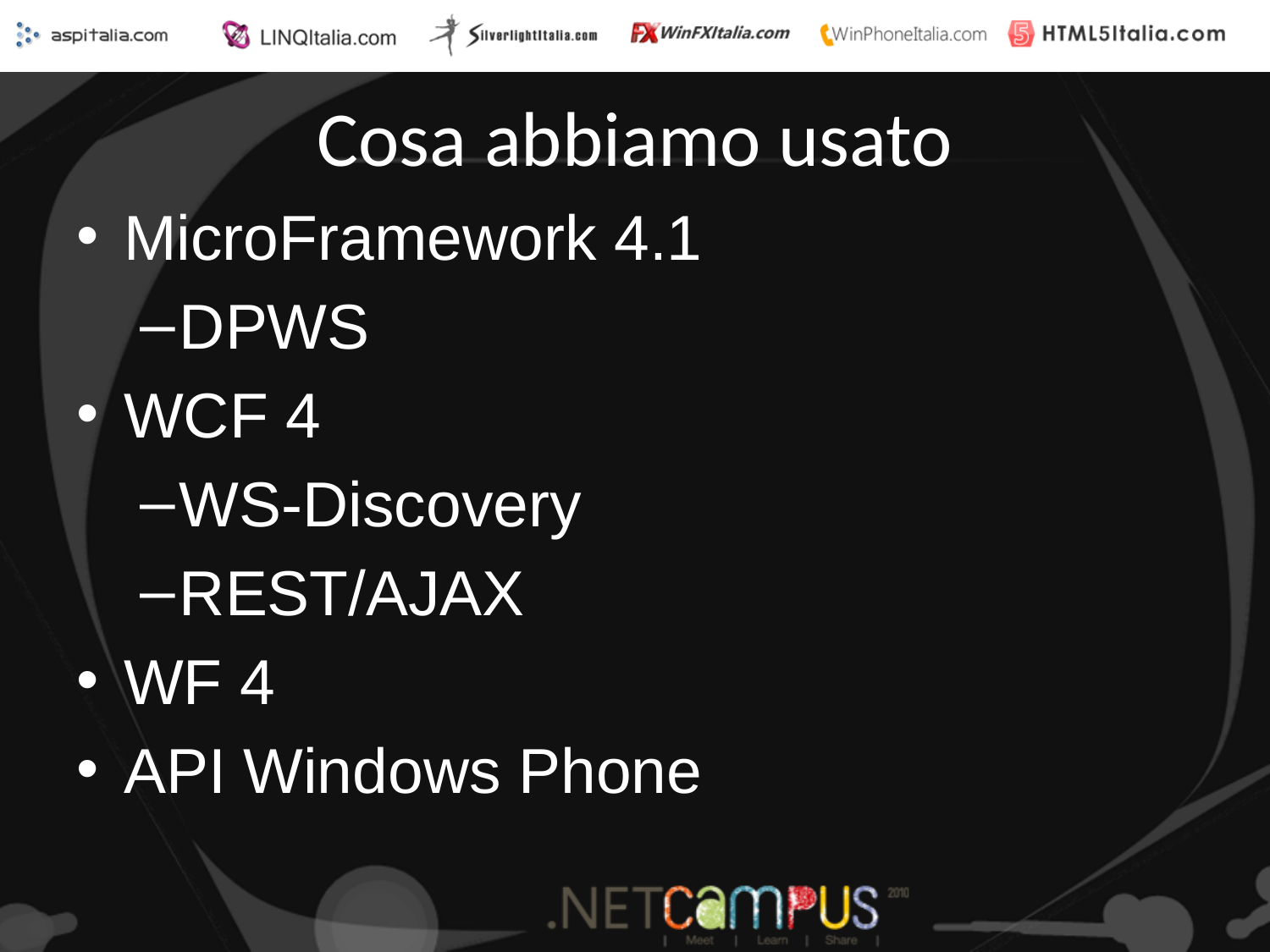

# Cosa abbiamo usato
MicroFramework 4.1
DPWS
WCF 4
WS-Discovery
REST/AJAX
WF 4
API Windows Phone